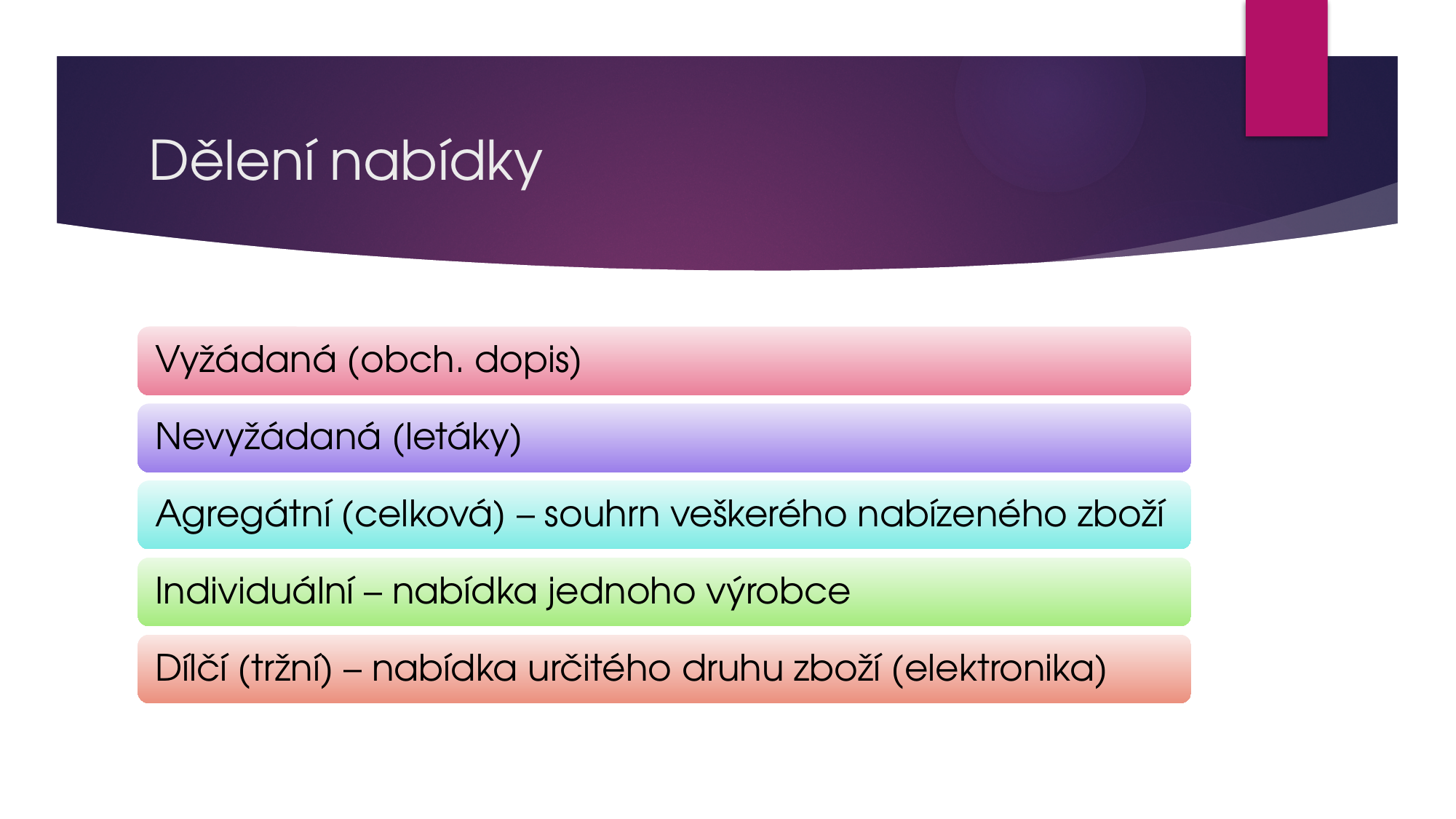

# Dělení nabídky
Vyžádaná (obch. dopis)
Nevyžádaná (letáky)
Agregátní (celková) – souhrn veškerého nabízeného zboží
Individuální – nabídka jednoho výrobce
Dílčí (tržní) – nabídka určitého druhu zboží (elektronika)